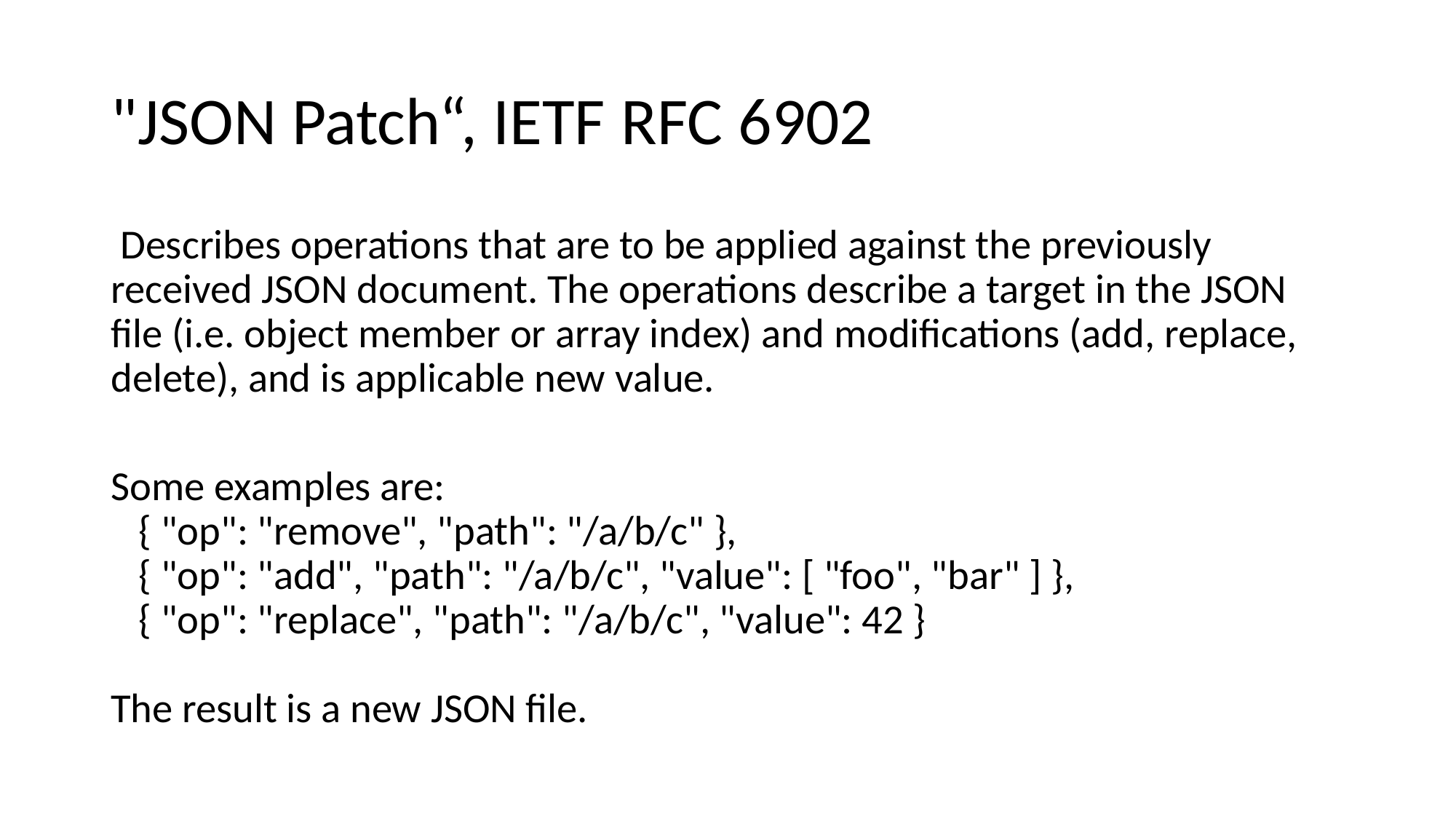

# "JSON Patch“, IETF RFC 6902
 Describes operations that are to be applied against the previously received JSON document. The operations describe a target in the JSON file (i.e. object member or array index) and modifications (add, replace, delete), and is applicable new value.
Some examples are:
   { "op": "remove", "path": "/a/b/c" },
   { "op": "add", "path": "/a/b/c", "value": [ "foo", "bar" ] },
   { "op": "replace", "path": "/a/b/c", "value": 42 }
The result is a new JSON file.